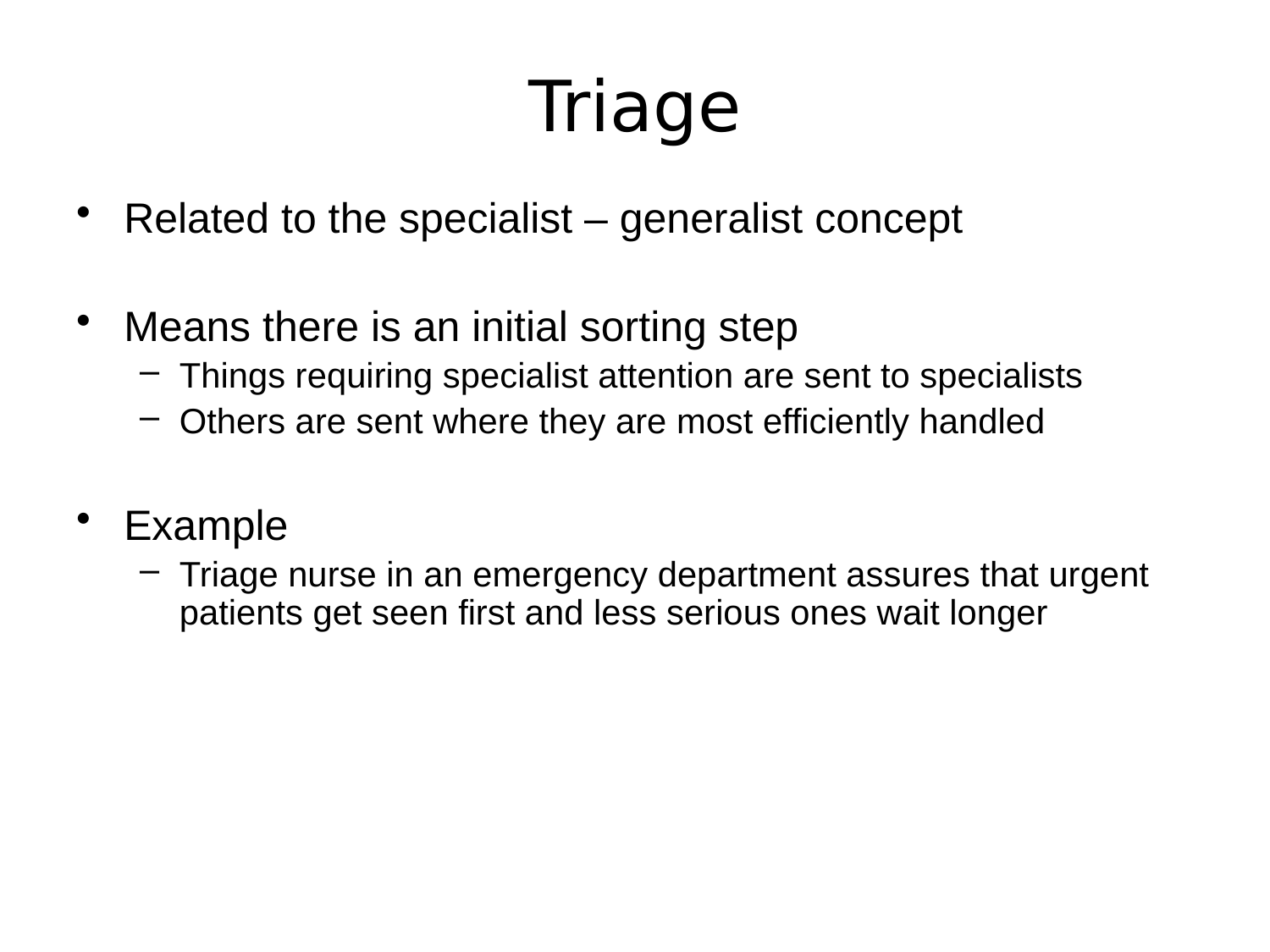

# Triage
Related to the specialist – generalist concept

Means there is an initial sorting step
Things requiring specialist attention are sent to specialists
Others are sent where they are most efficiently handled

Example
Triage nurse in an emergency department assures that urgent patients get seen first and less serious ones wait longer